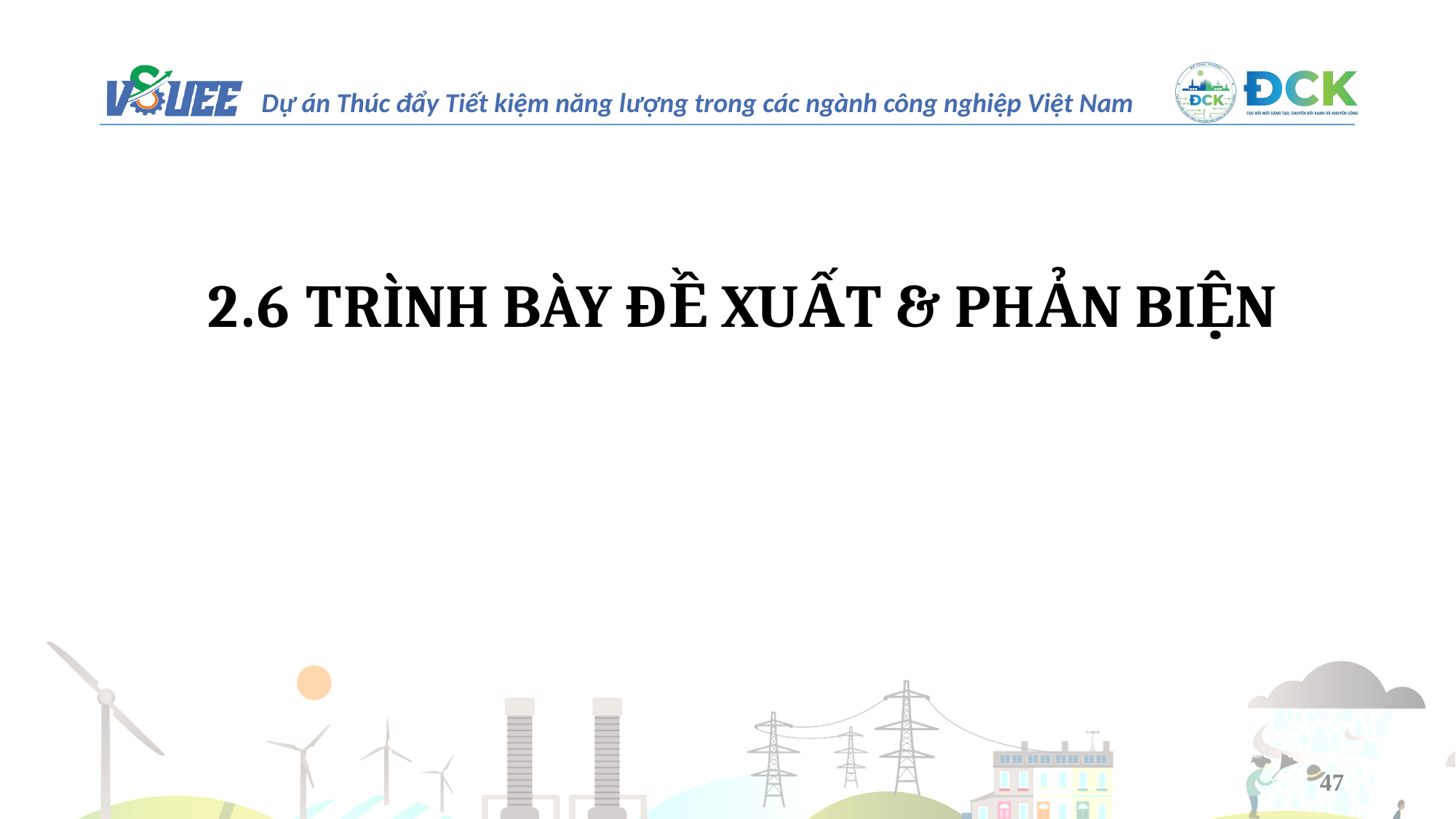

2.6 TRÌNH BÀY ĐỀ XUẤT & PHẢN BIỆN
47